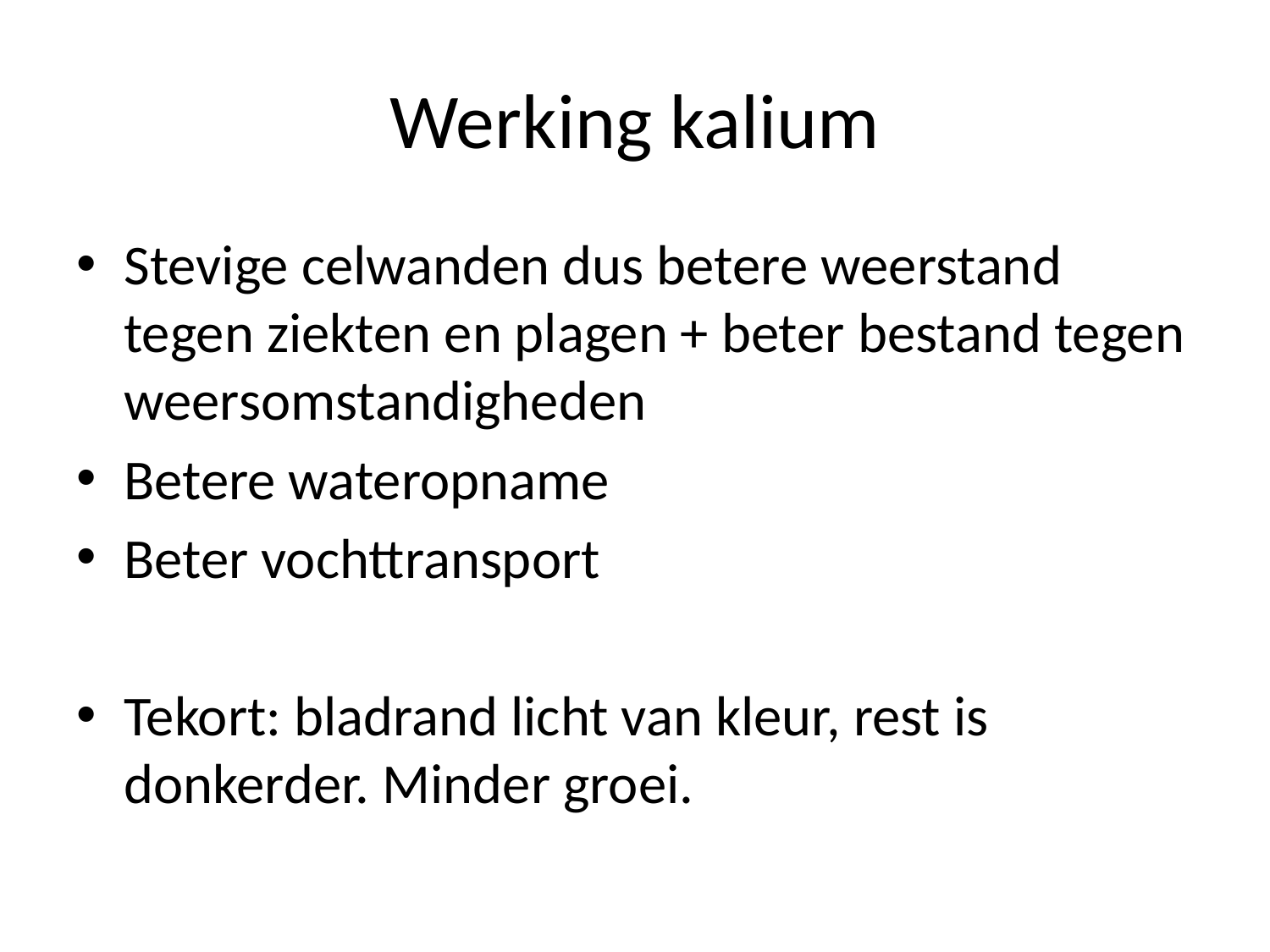

# Werking kalium
Stevige celwanden dus betere weerstand tegen ziekten en plagen + beter bestand tegen weersomstandigheden
Betere wateropname
Beter vochttransport

Tekort: bladrand licht van kleur, rest is donkerder. Minder groei.